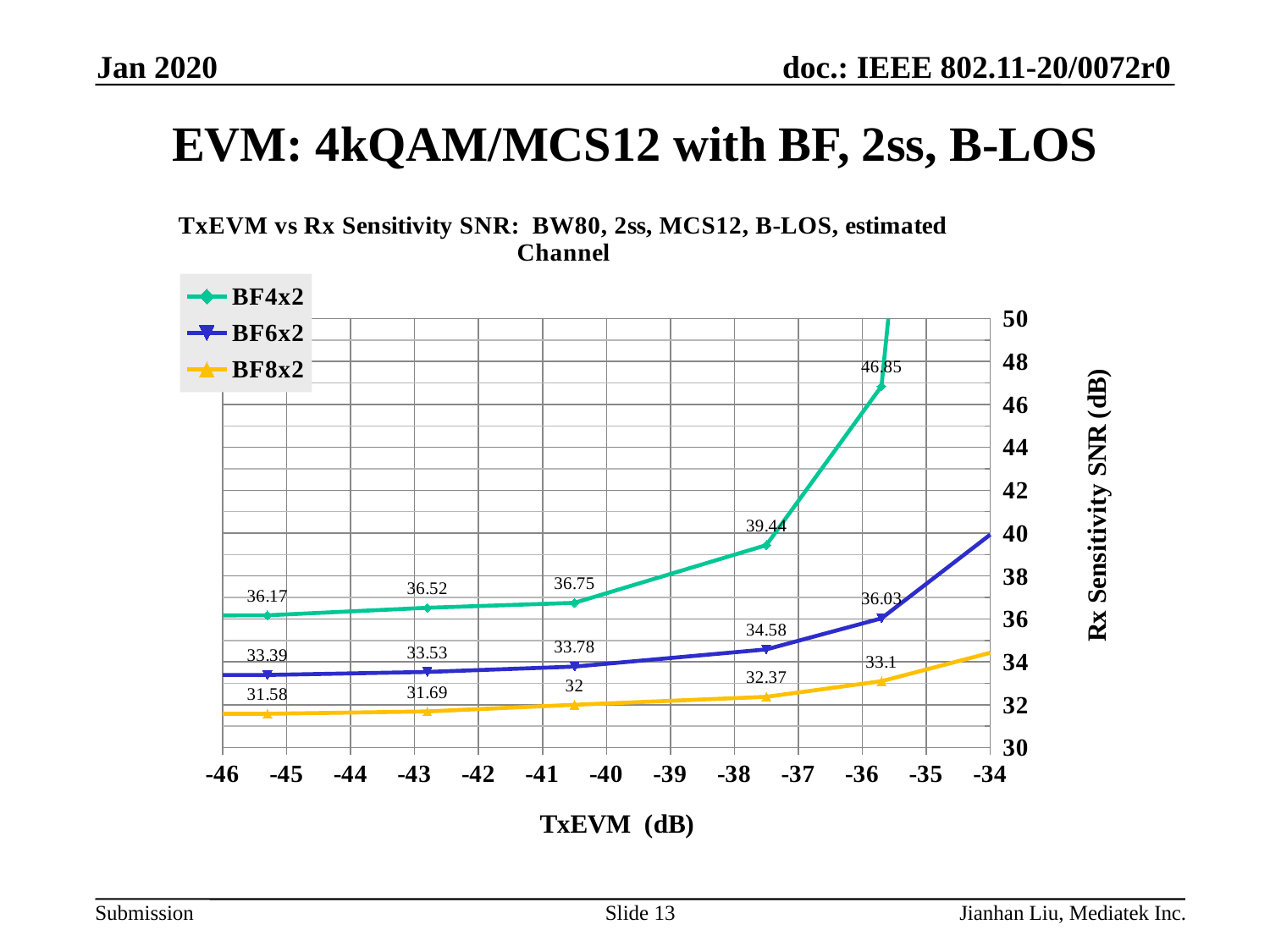

Jan 2020
# EVM: 4kQAM/MCS12 with BF, 2ss, B-LOS

### Chart: TxEVM vs Rx Sensitivity SNR:  BW80, 2ss, MCS12, B-LOS, estimated Channel

| Category | BF4x2 | BF6x2 | BF8x2 |
|---|---|---|---|
Slide 13
Jianhan Liu, Mediatek Inc.